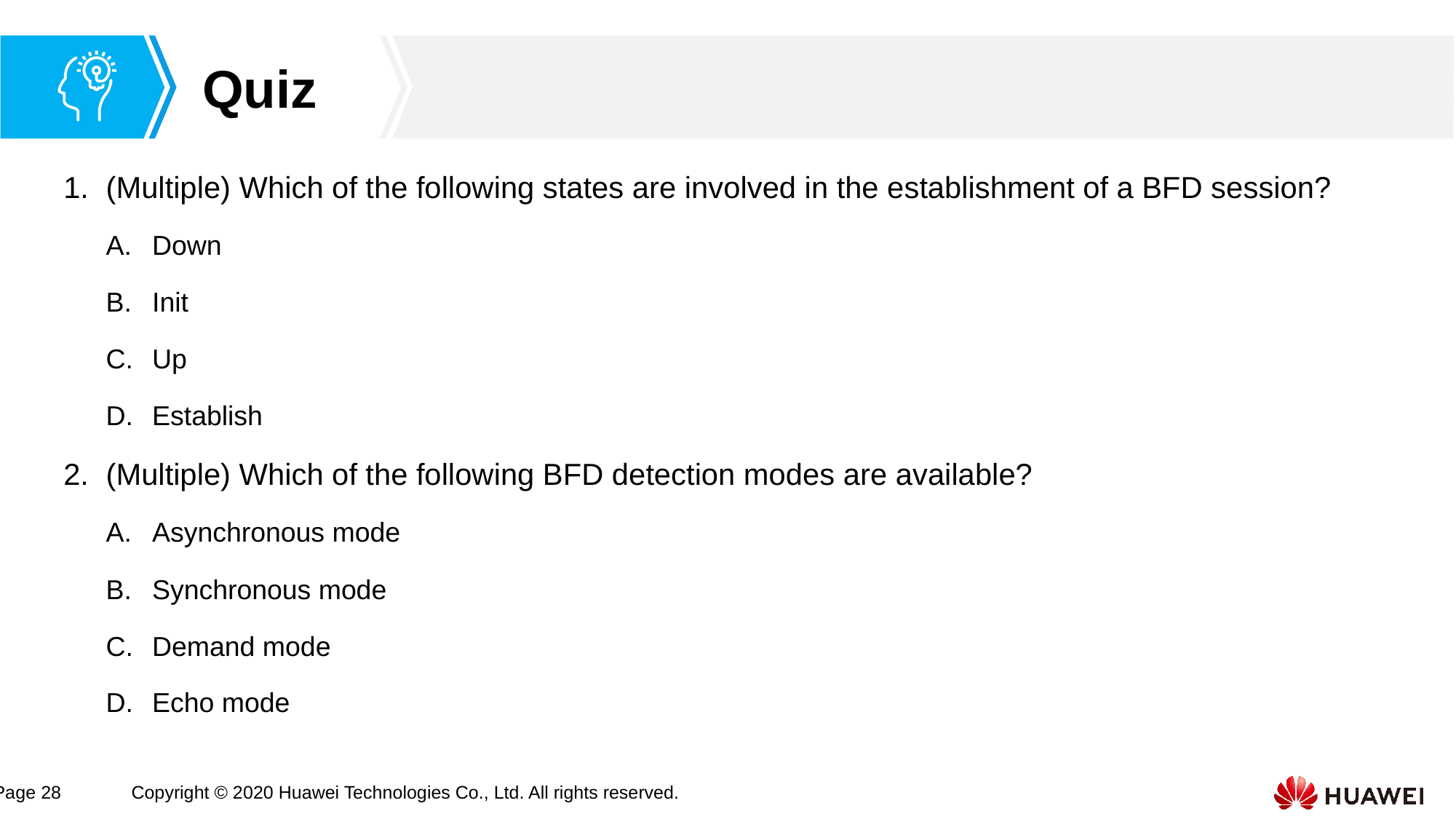

(Multiple) Which of the following states are involved in the establishment of a BFD session?
Down
Init
Up
Establish
(Multiple) Which of the following BFD detection modes are available?
Asynchronous mode
Synchronous mode
Demand mode
Echo mode